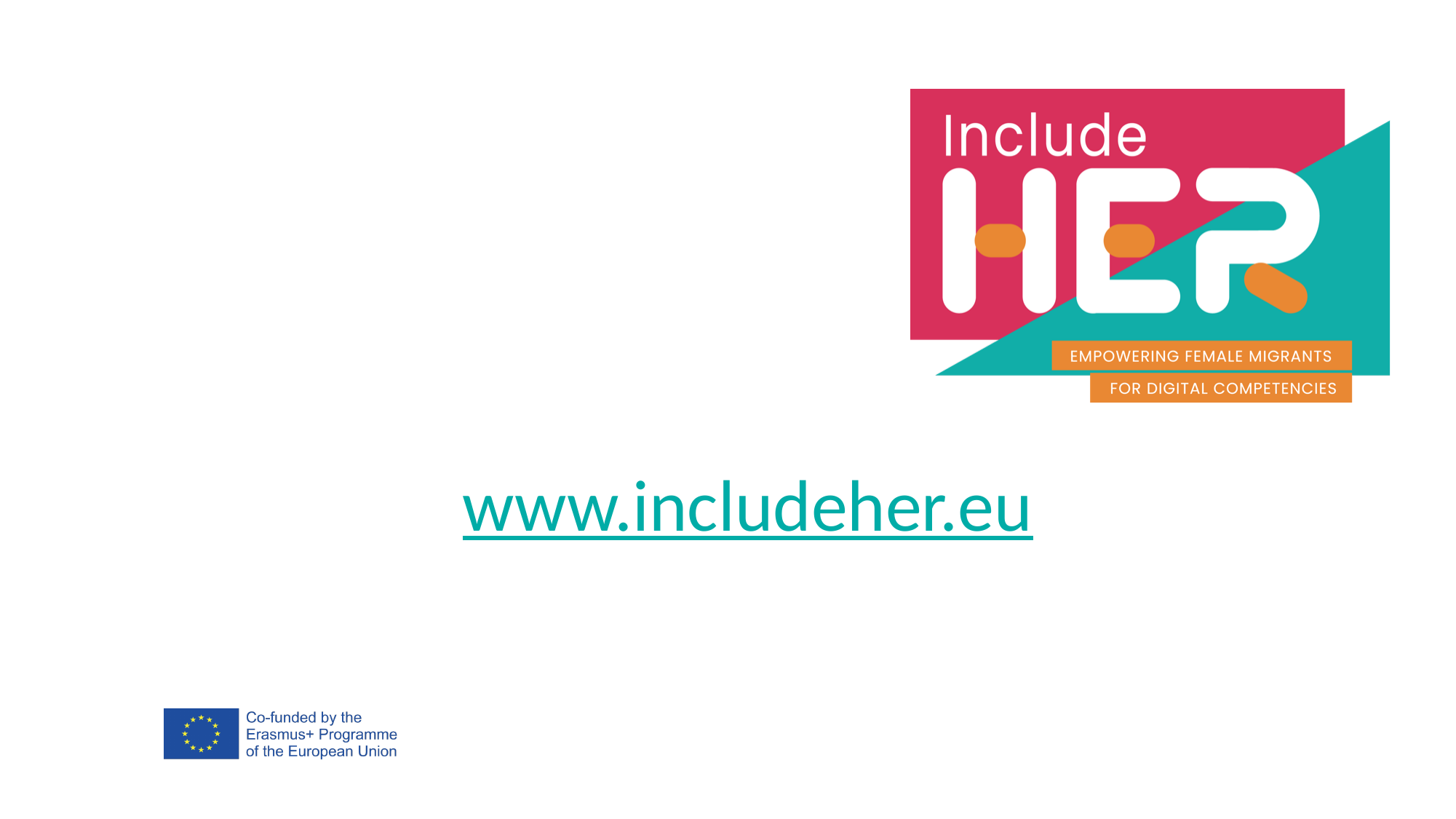

Thank you                and congratulations on finishing Module 4!

www.includeher.eu